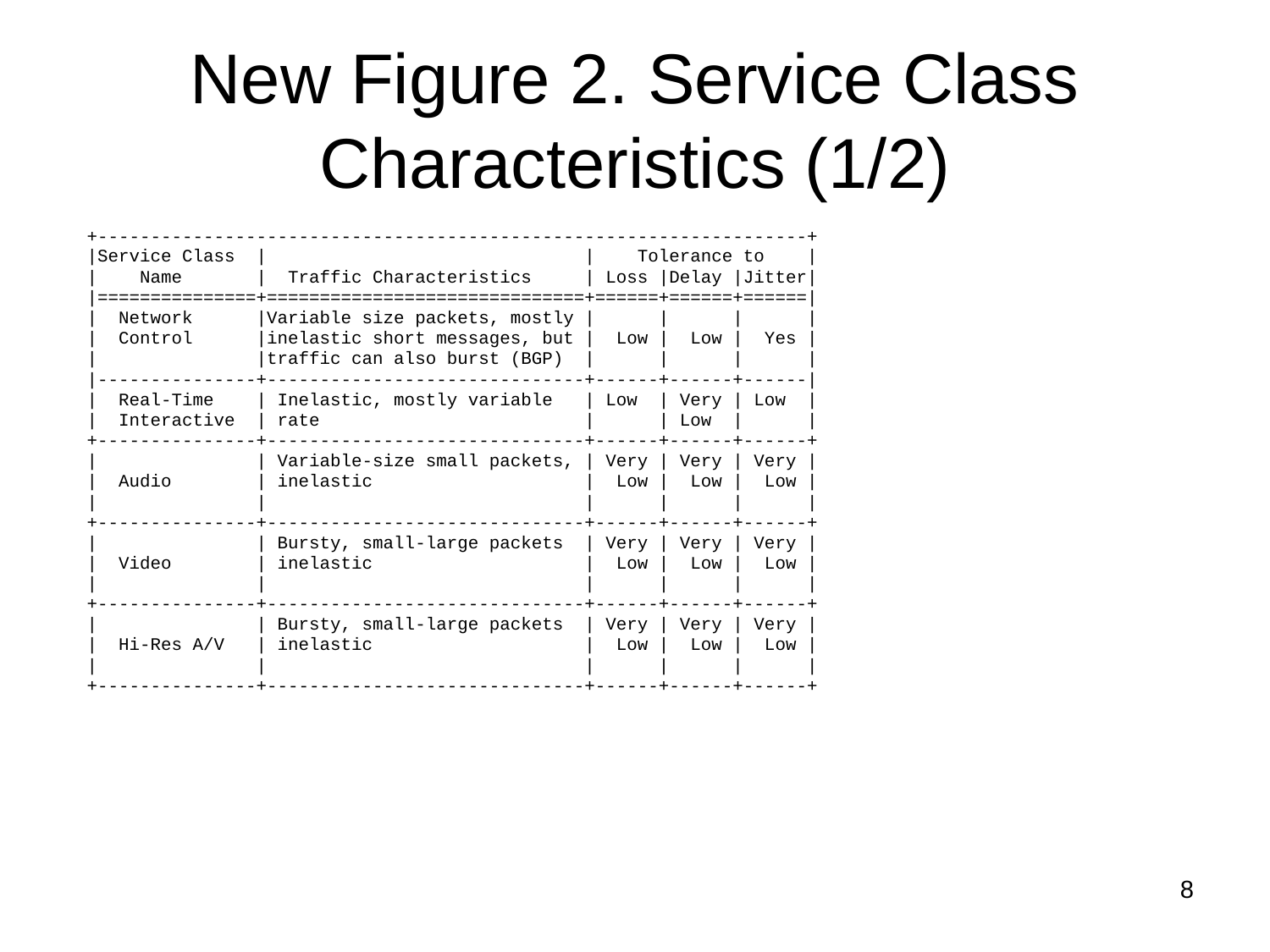

# New Figure 2. Service Class Characteristics (1/2)
 +-------------------------------------------------------------------+
 |Service Class  |                              |    Tolerance to    |
 |    Name       |  Traffic Characteristics     | Loss |Delay |Jitter|
 |===============+==============================+======+======+======|
 |  Network      |Variable size packets, mostly |      |      |      |
 |  Control      |inelastic short messages, but |  Low |  Low |  Yes |
 |               |traffic can also burst (BGP)  |      |      |      |
 |---------------+------------------------------+------+------+------|
 |  Real-Time    | Inelastic, mostly variable   | Low  | Very | Low  |
 |  Interactive  | rate                         |      | Low  |      |
 +---------------+------------------------------+------+------+------+
 |               | Variable-size small packets, | Very | Very | Very |
 |  Audio        | inelastic                    |  Low |  Low |  Low |
 |               |                              |      |      |      |
 +---------------+------------------------------+------+------+------+
 |               | Bursty, small-large packets  | Very | Very | Very |
 |  Video        | inelastic                    |  Low |  Low |  Low |
 |               |                              |      |      |      |
 +---------------+------------------------------+------+------+------+
 |               | Bursty, small-large packets  | Very | Very | Very |
 |  Hi-Res A/V   | inelastic                    |  Low |  Low |  Low |
 |               |                              |      |      |      |
 +---------------+------------------------------+------+------+------+
8